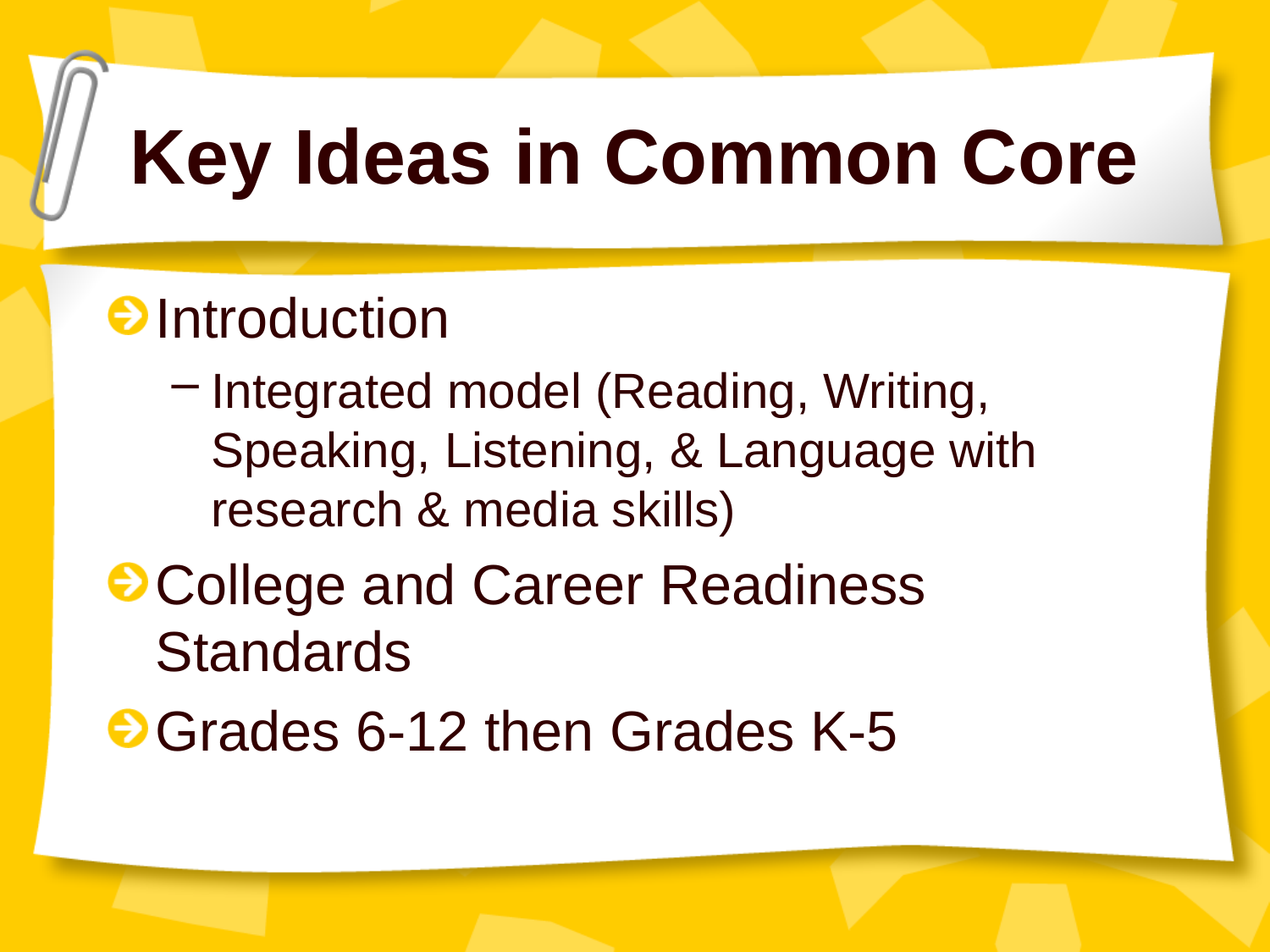

# Key Ideas in Common Core
Introduction
Integrated model (Reading, Writing, Speaking, Listening, & Language with research & media skills)
College and Career Readiness Standards
Grades 6-12 then Grades K-5